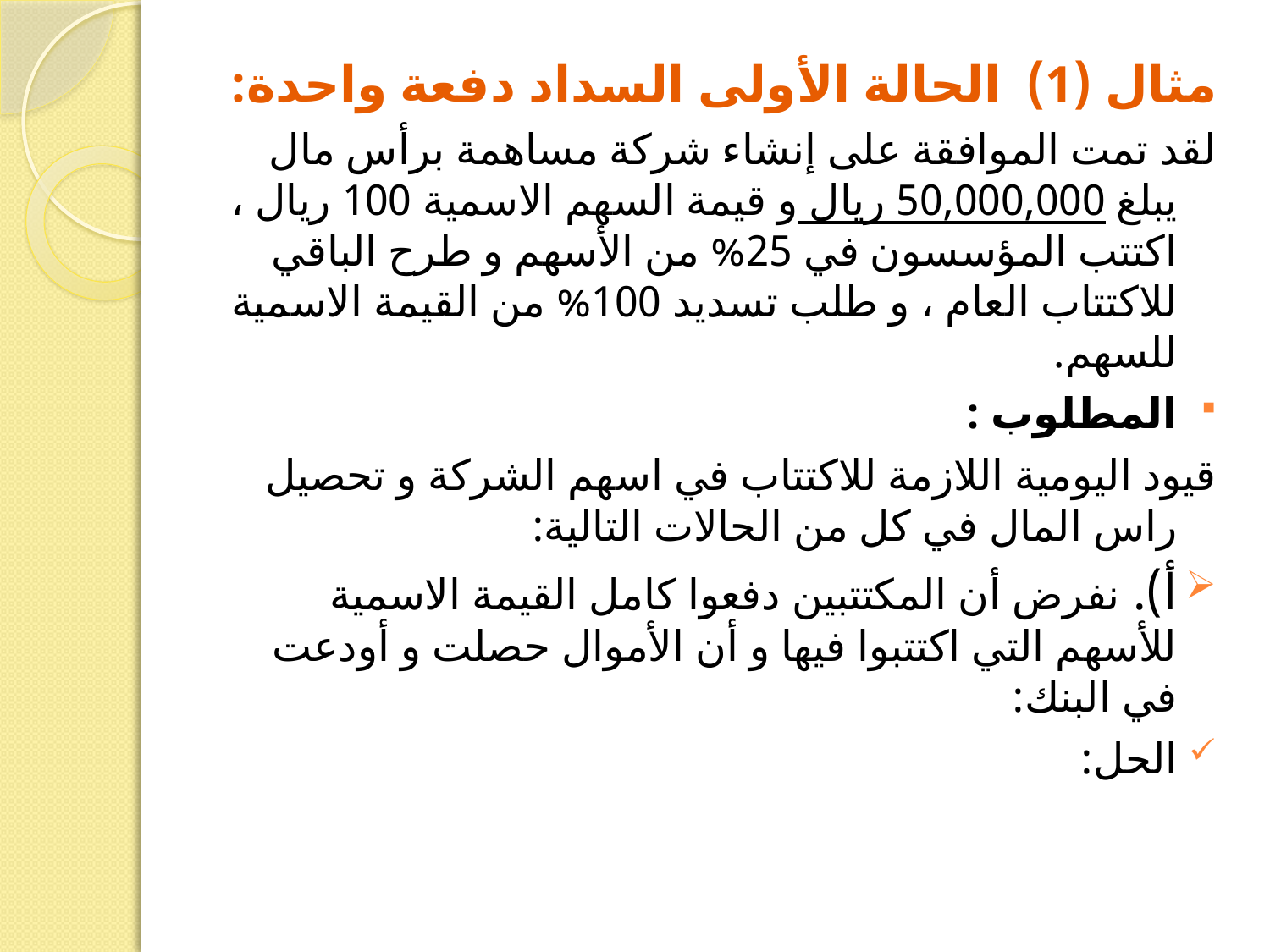

مثال (1)  الحالة الأولى السداد دفعة واحدة:
لقد تمت الموافقة على إنشاء شركة مساهمة برأس مال يبلغ 50,000,000 ريال و قيمة السهم الاسمية 100 ريال ، اكتتب المؤسسون في 25% من الأسهم و طرح الباقي للاكتتاب العام ، و طلب تسديد 100% من القيمة الاسمية للسهم.
المطلوب :
قيود اليومية اللازمة للاكتتاب في اسهم الشركة و تحصيل راس المال في كل من الحالات التالية:
أ). نفرض أن المكتتبين دفعوا كامل القيمة الاسمية للأسهم التي اكتتبوا فيها و أن الأموال حصلت و أودعت في البنك:
الحل: